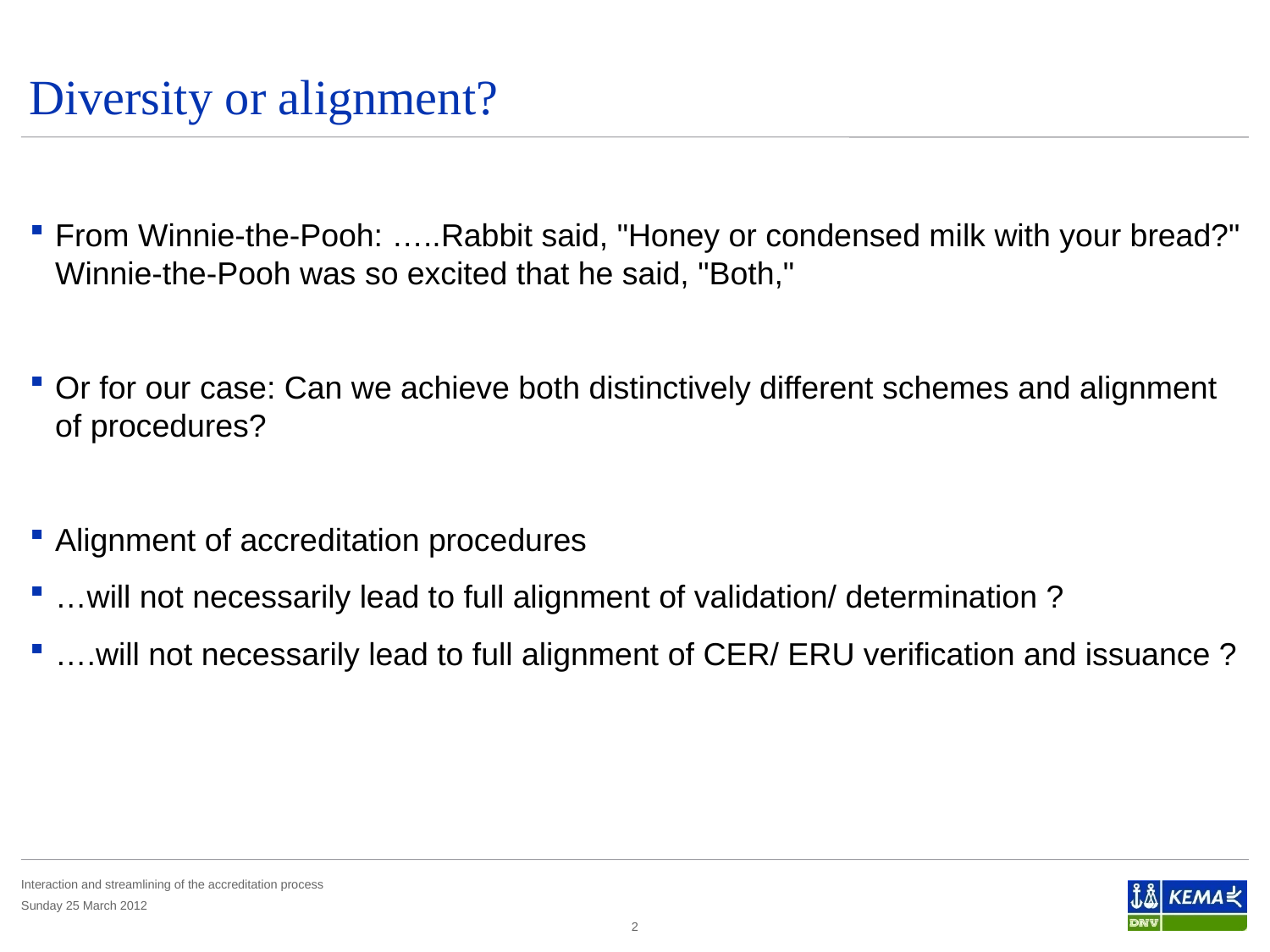

# Diversity or alignment?

From Winnie-the-Pooh: …..Rabbit said, "Honey or condensed milk with your bread?" Winnie-the-Pooh was so excited that he said, "Both,"

Or for our case: Can we achieve both distinctively different schemes and alignment of procedures?

Alignment of accreditation procedures
…will not necessarily lead to full alignment of validation/ determination ?
….will not necessarily lead to full alignment of CER/ ERU verification and issuance ?
2